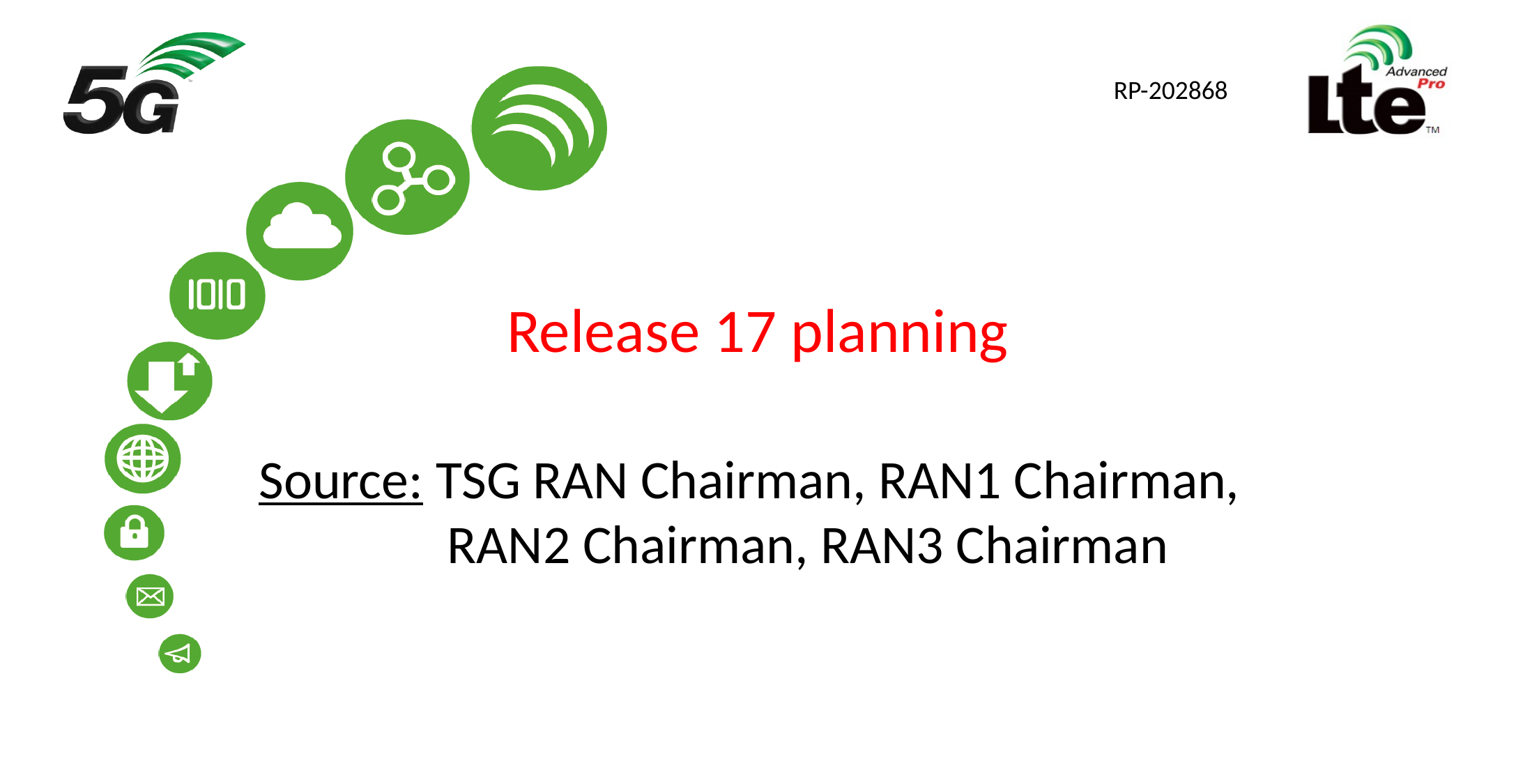

RP-202868
# Release 17 planning
Source: TSG RAN Chairman, RAN1 Chairman, 	RAN2 Chairman, RAN3 Chairman